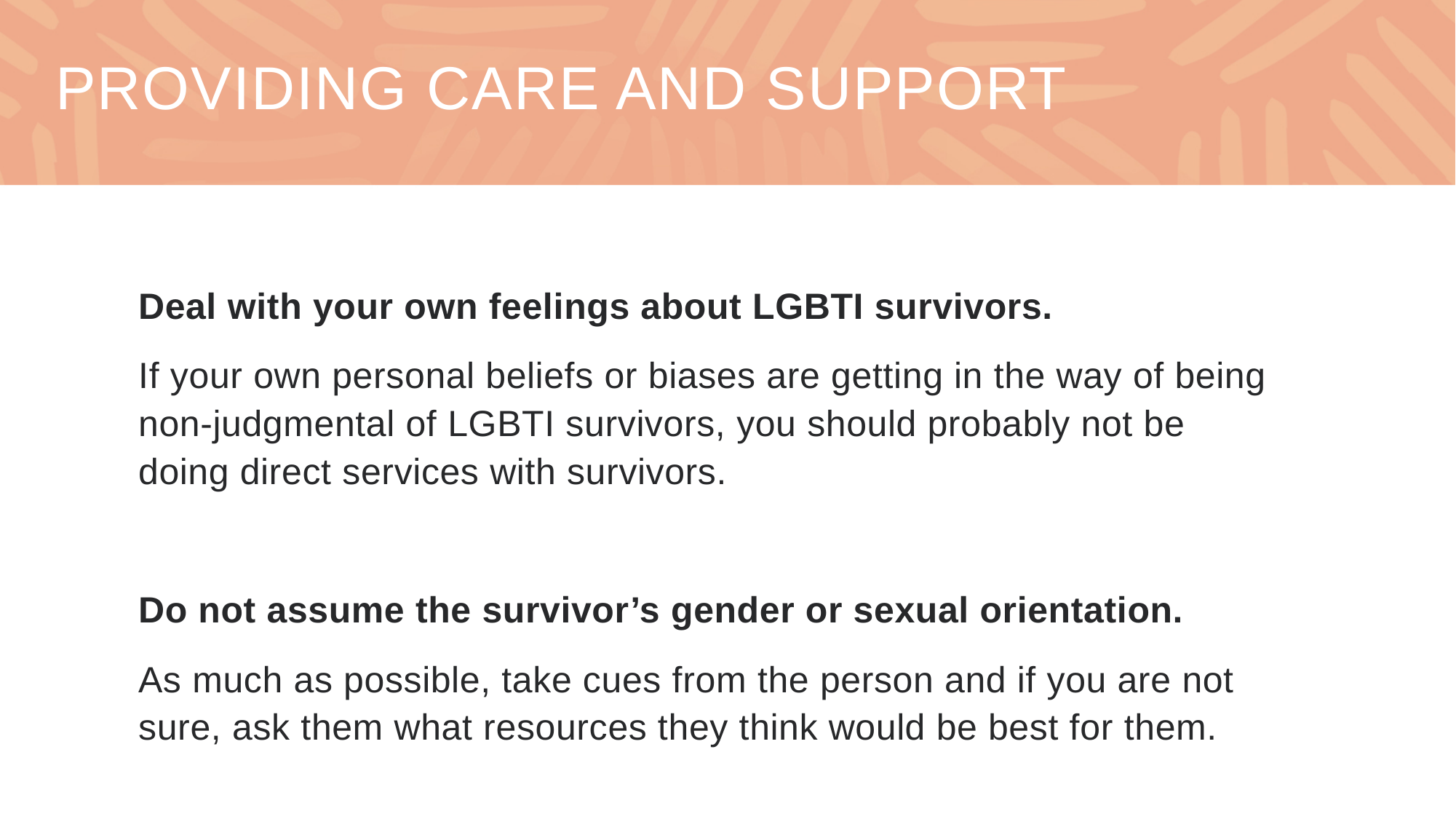

# Providing care and support
Deal with your own feelings about LGBTI survivors.
If your own personal beliefs or biases are getting in the way of being non-judgmental of LGBTI survivors, you should probably not be doing direct services with survivors.

Do not assume the survivor’s gender or sexual orientation.
As much as possible, take cues from the person and if you are not sure, ask them what resources they think would be best for them.